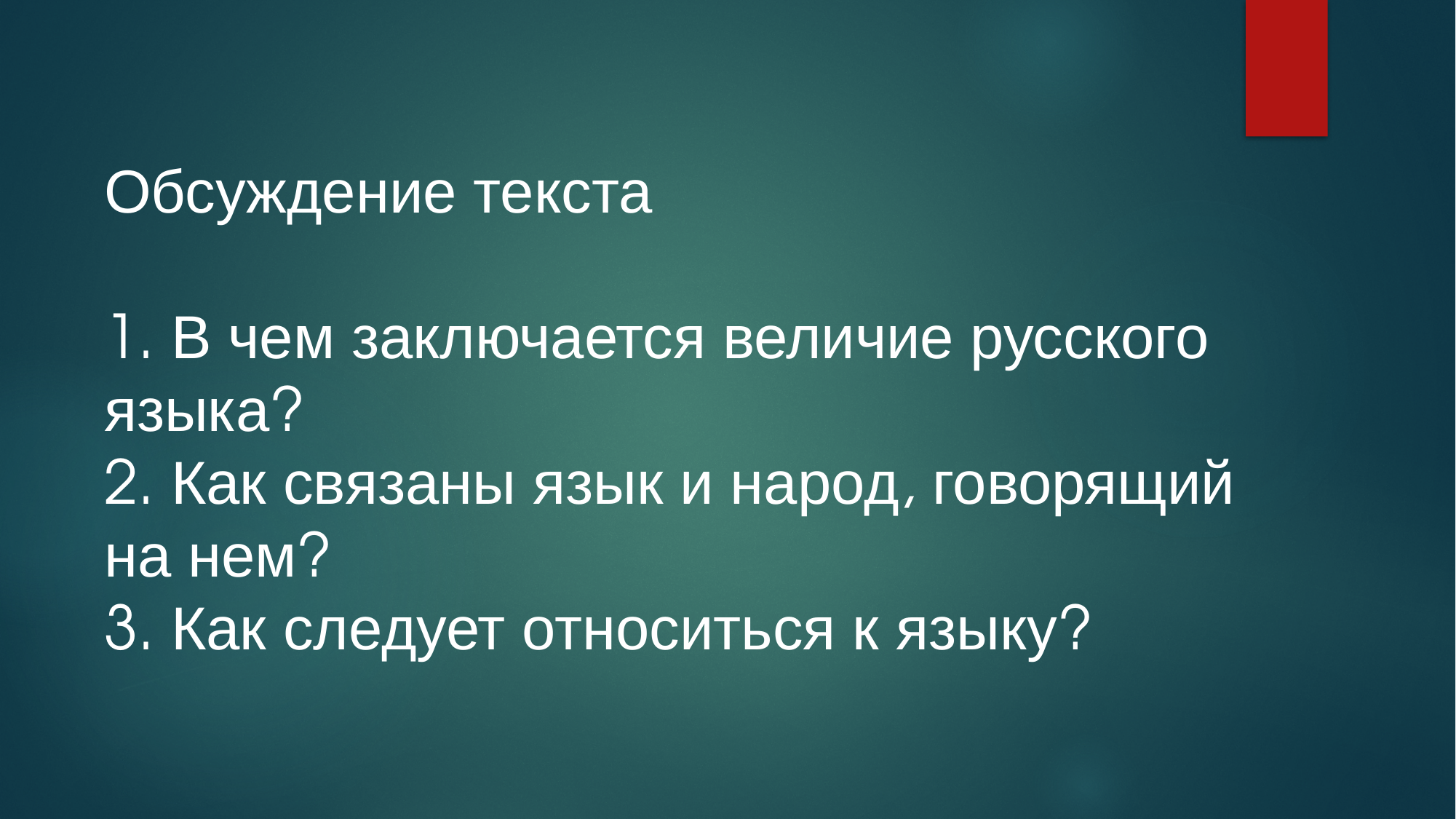

Обсуждение текста

1. В чем заключается величие русского языка?
2. Как связаны язык и народ, говорящий на нем?
3. Как следует относиться к языку?